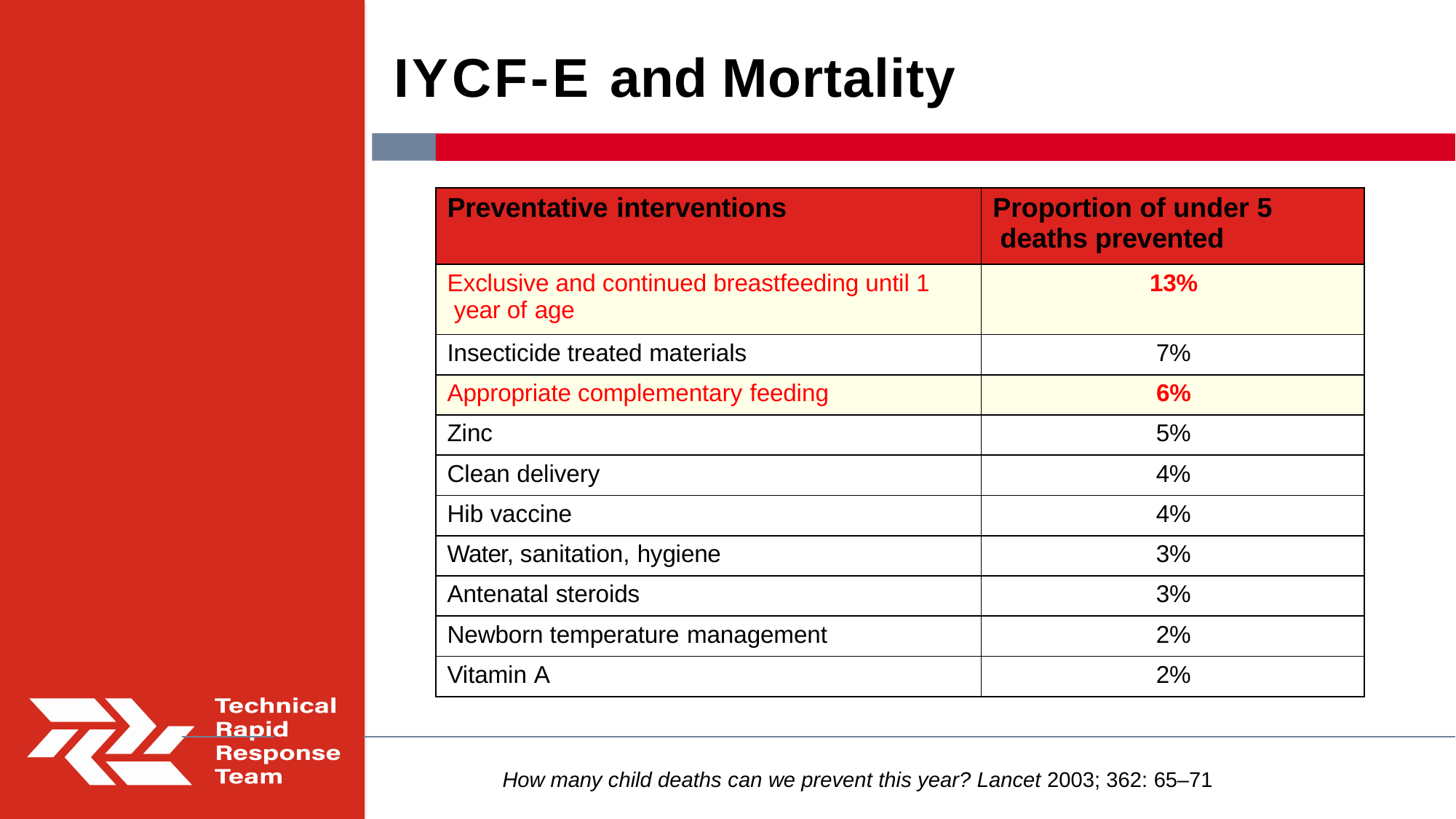

# IYCF-E and Mortality

| Preventative interventions | Proportion of under 5 deaths prevented |
| --- | --- |
| Exclusive and continued breastfeeding until 1 year of age | 13% |
| Insecticide treated materials | 7% |
| Appropriate complementary feeding | 6% |
| Zinc | 5% |
| Clean delivery | 4% |
| Hib vaccine | 4% |
| Water, sanitation, hygiene | 3% |
| Antenatal steroids | 3% |
| Newborn temperature management | 2% |
| Vitamin A | 2% |

How many child deaths can we prevent this year? Lancet 2003; 362: 65–71